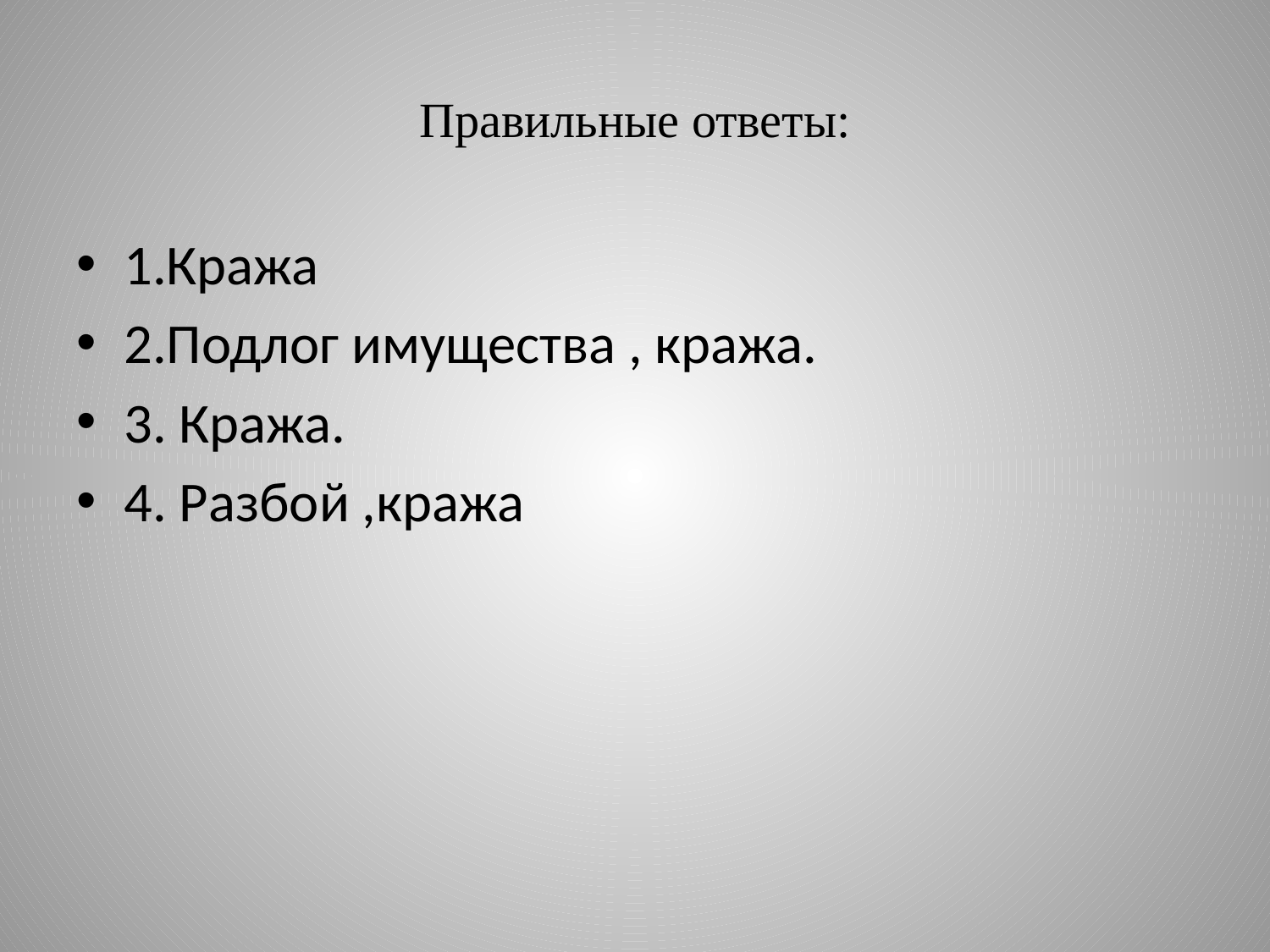

# Правильные ответы:
1.Кража
2.Подлог имущества , кража.
3. Кража.
4. Разбой ,кража